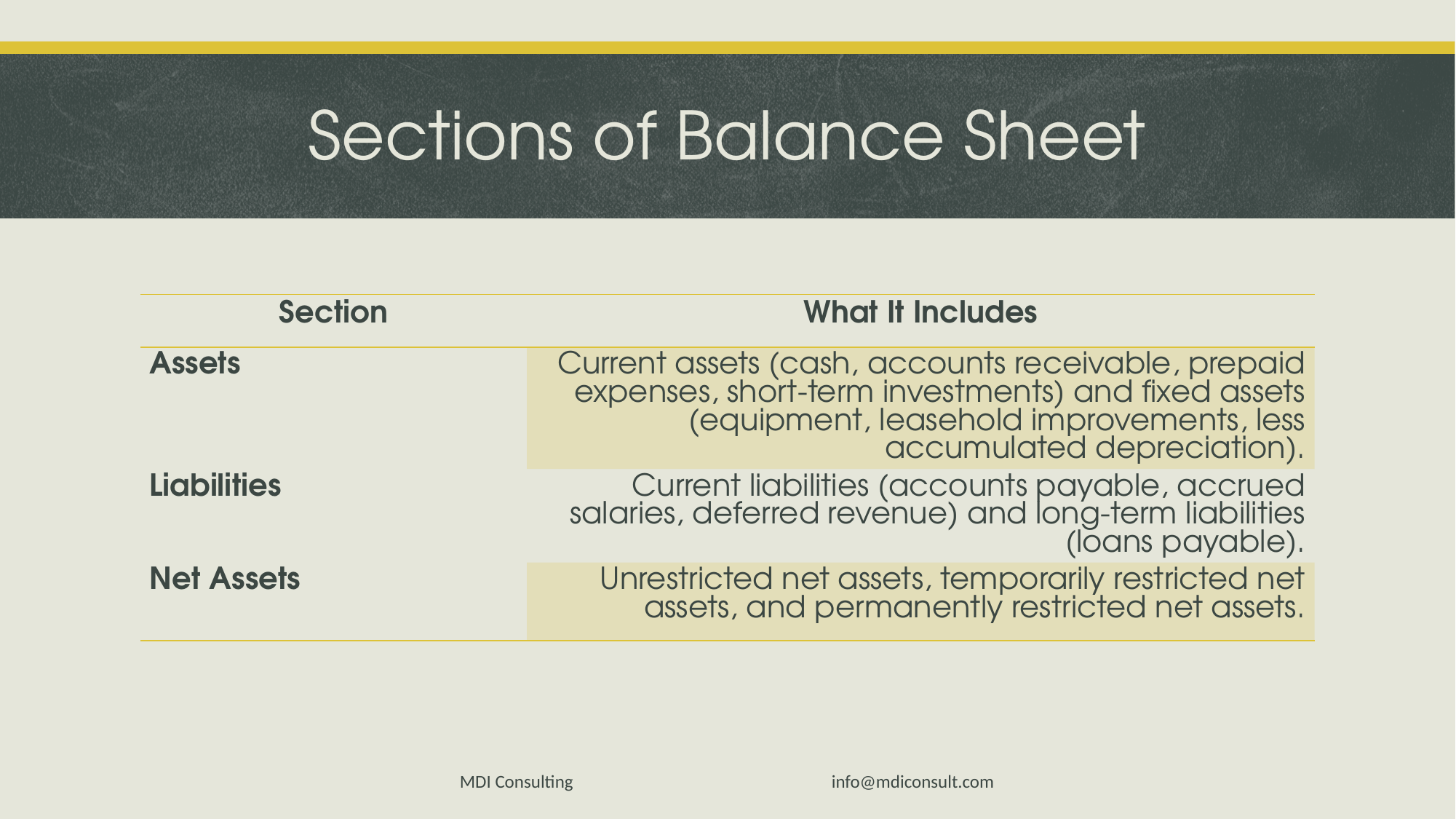

# Sections of Balance Sheet
| Section | What It Includes |
| --- | --- |
| Assets | Current assets (cash, accounts receivable, prepaid expenses, short-term investments) and fixed assets (equipment, leasehold improvements, less accumulated depreciation). |
| Liabilities | Current liabilities (accounts payable, accrued salaries, deferred revenue) and long-term liabilities (loans payable). |
| Net Assets | Unrestricted net assets, temporarily restricted net assets, and permanently restricted net assets. |
MDI Consulting                                                              info@mdiconsult.com